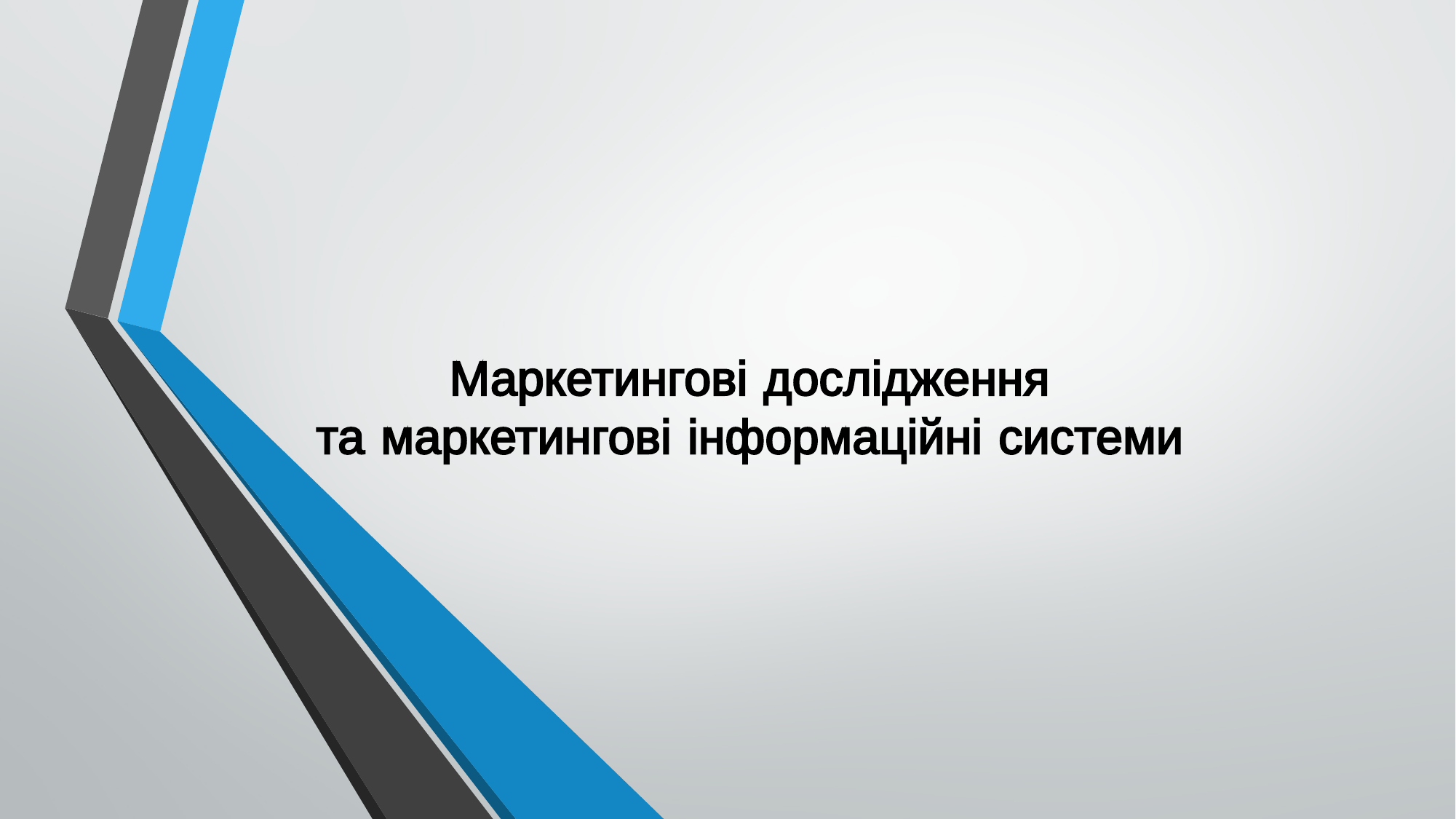

# Маркетингові дослідження та маркетингові інформаційні системи